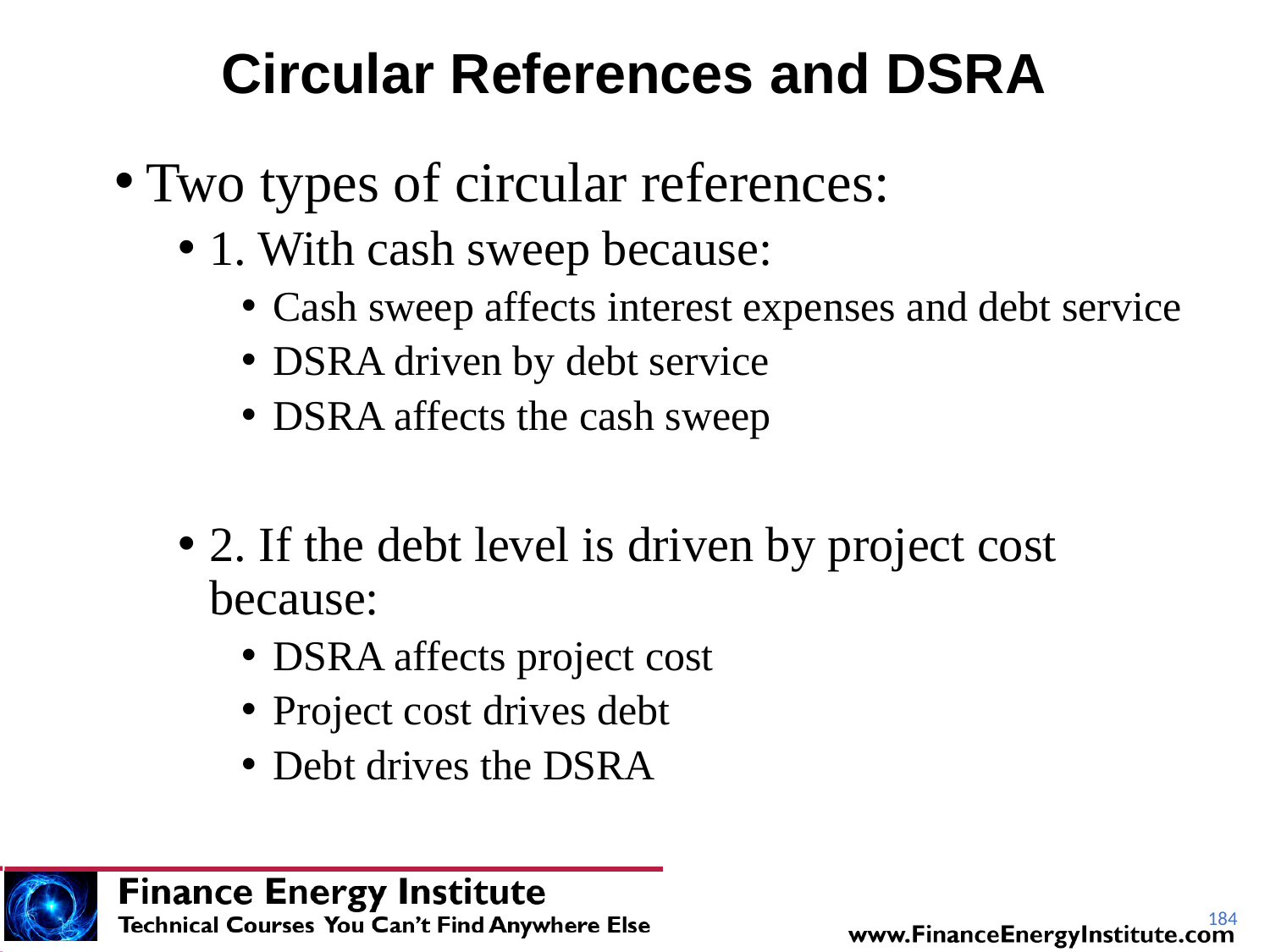

# Circular References and DSRA
Two types of circular references:
1. With cash sweep because:
Cash sweep affects interest expenses and debt service
DSRA driven by debt service
DSRA affects the cash sweep

2. If the debt level is driven by project cost because:
DSRA affects project cost
Project cost drives debt
Debt drives the DSRA
184